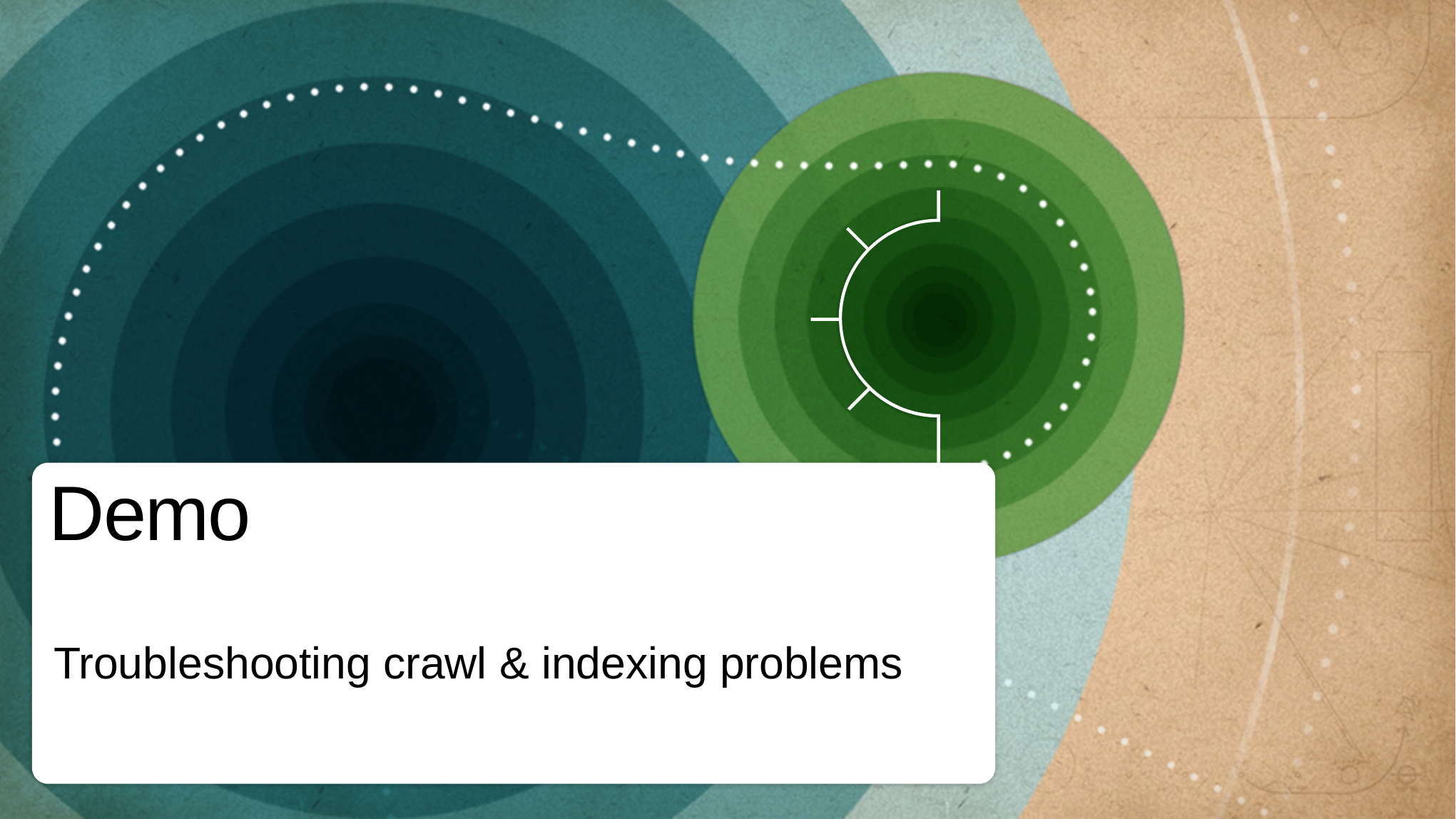

# Demo
Troubleshooting crawl & indexing problems